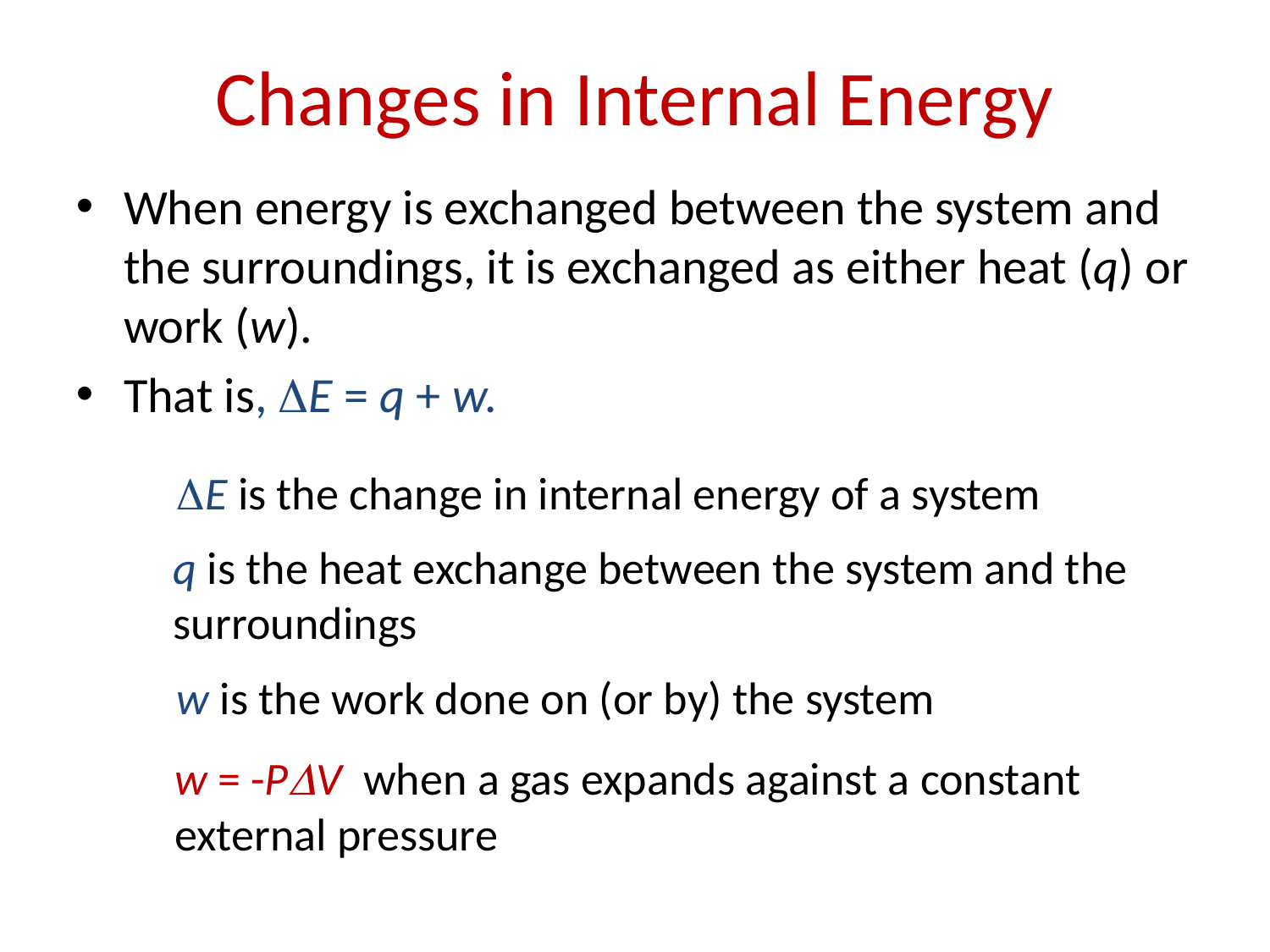

Changes in Internal Energy
When energy is exchanged between the system and the surroundings, it is exchanged as either heat (q) or work (w).
That is, ΔE = q + w.
ΔE is the change in internal energy of a system
q is the heat exchange between the system and the surroundings
w is the work done on (or by) the system
w = -PΔV  when a gas expands against a constant external pressure